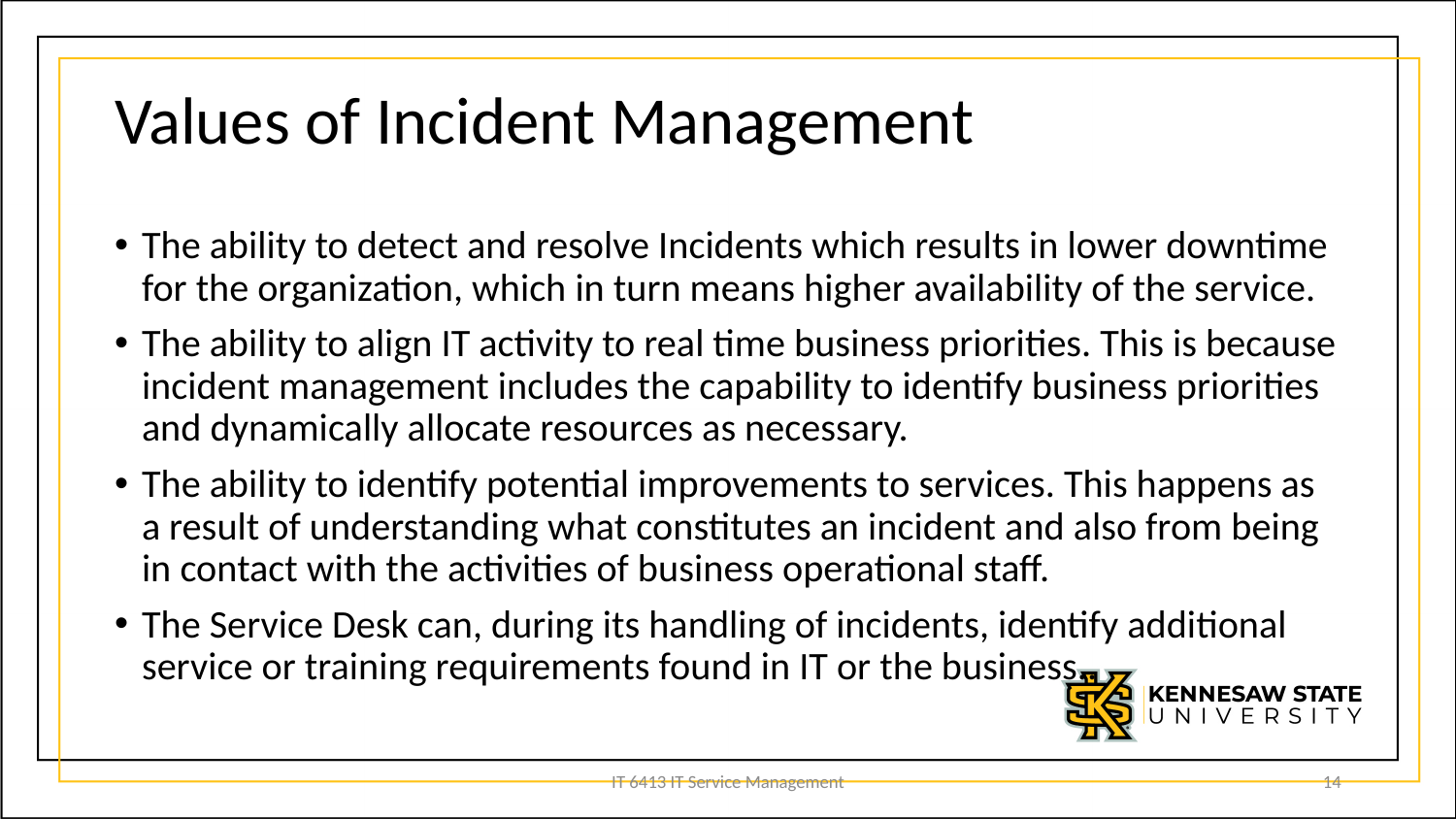

# Values of Incident Management
The ability to detect and resolve Incidents which results in lower downtime for the organization, which in turn means higher availability of the service.
The ability to align IT activity to real time business priorities. This is because incident management includes the capability to identify business priorities and dynamically allocate resources as necessary.
The ability to identify potential improvements to services. This happens as a result of understanding what constitutes an incident and also from being in contact with the activities of business operational staff.
The Service Desk can, during its handling of incidents, identify additional service or training requirements found in IT or the business..
IT 6413 IT Service Management
14